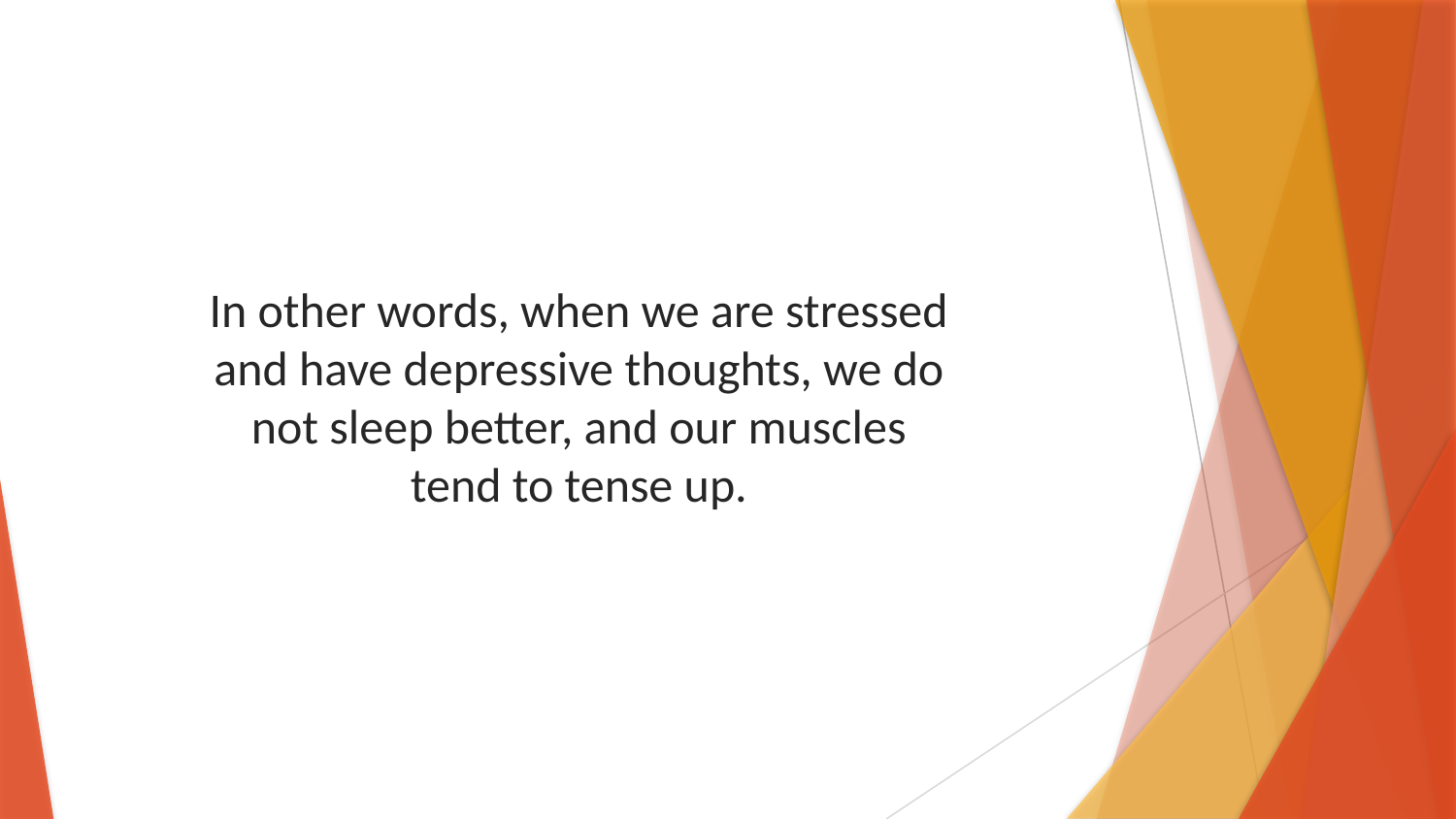

In other words, when we are stressed and have depressive thoughts, we do not sleep better, and our muscles tend to tense up.